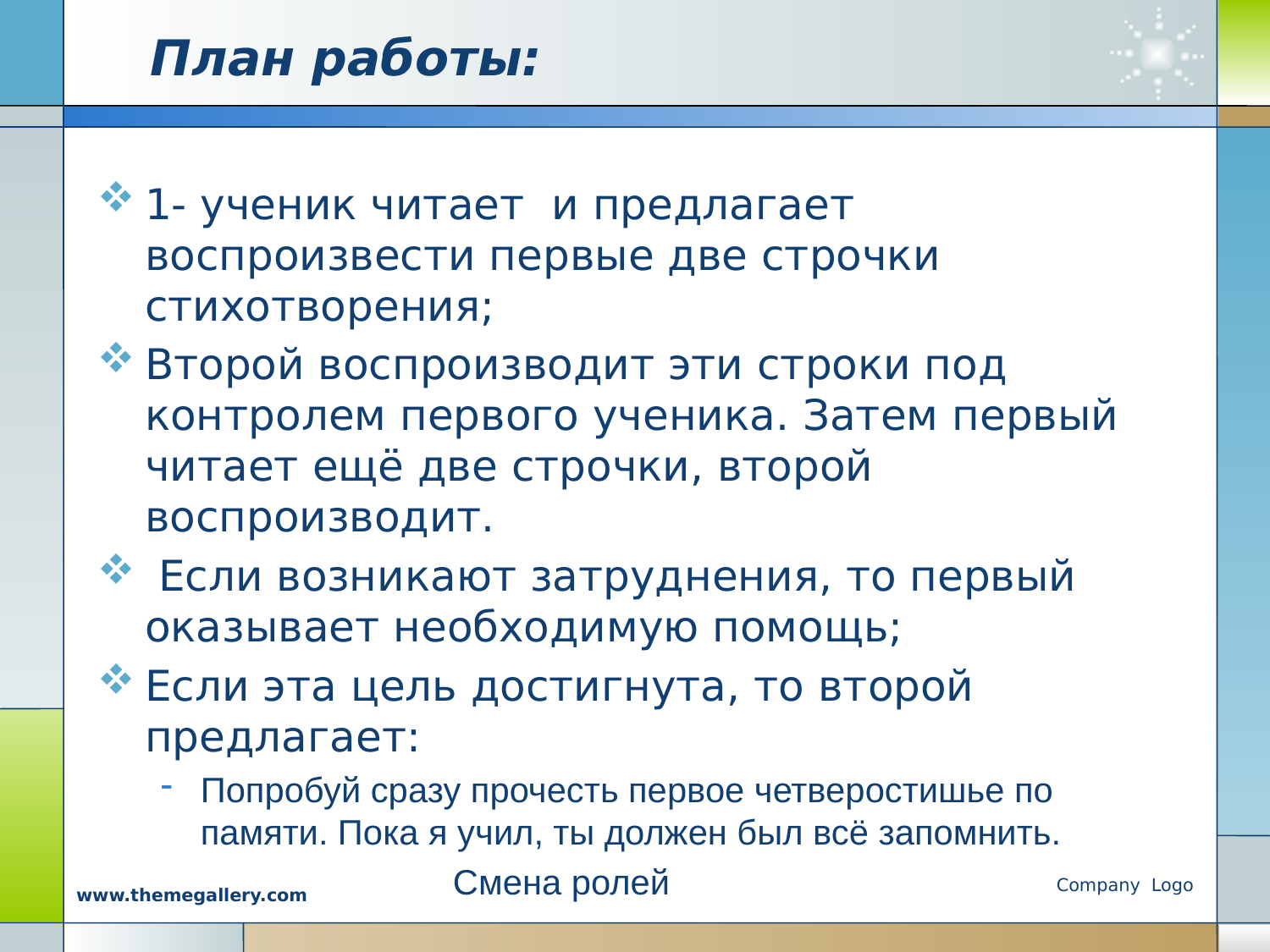

# План работы:
1- ученик читает  и предлагает воспроизвести первые две строчки стихотворения;
Второй воспроизводит эти строки под контролем первого ученика. Затем первый читает ещё две строчки, второй воспроизводит.
 Если возникают затруднения, то первый оказывает необходимую помощь;
Если эта цель достигнута, то второй предлагает:
Попробуй сразу прочесть первое четверостишье по памяти. Пока я учил, ты должен был всё запомнить.
                              Смена ролей

Company  Logo
www.themegallery.com